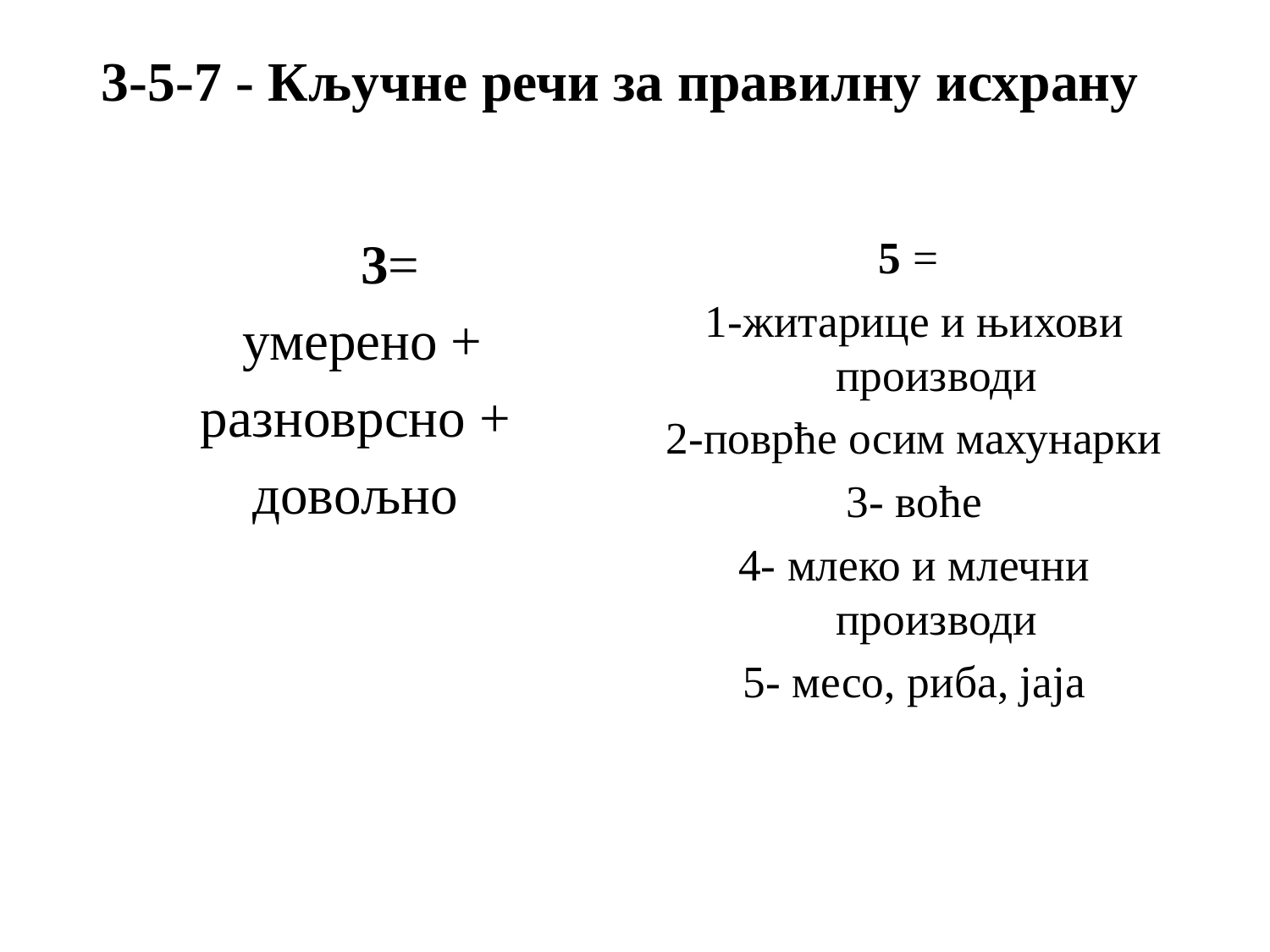

# 3-5-7 - Кључне речи за правилну исхрану
     3=
 умерено +
разноврсно +
довољно

5 =
1-житарице и њихови производи
2-поврће осим махунарки
3- воће
4- млеко и млечни производи
5- месо, риба, јаја